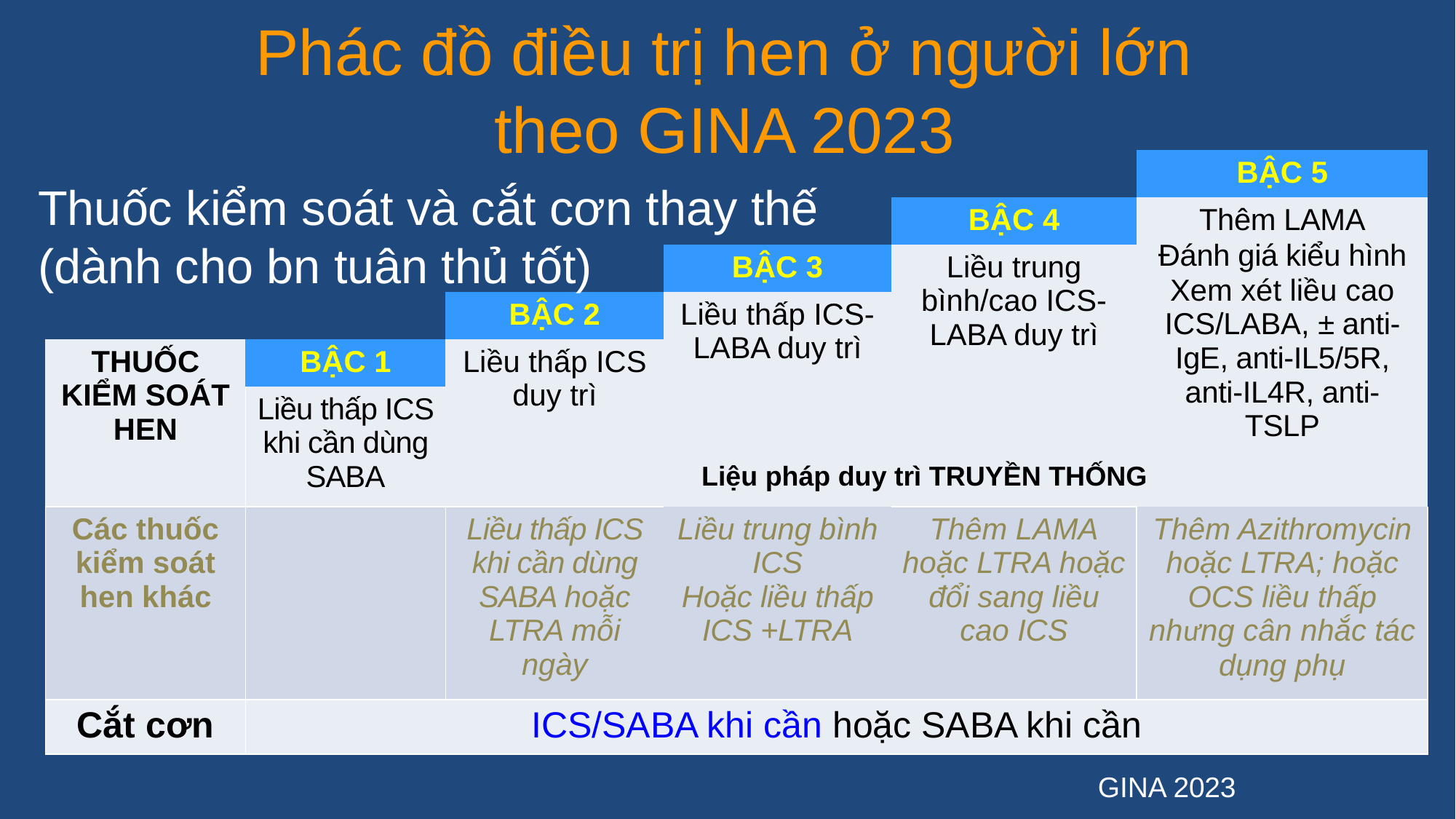

# Phác đồ điều trị hen ở người lớn theo GINA 2023
|  |  |  |  |  | BẬC 5 |
| --- | --- | --- | --- | --- | --- |
|  |  |  |  | BẬC 4 | Thêm LAMA Đánh giá kiểu hình Xem xét liều cao ICS/LABA, ± anti-IgE, anti-IL5/5R, anti-IL4R, anti-TSLP |
|  |  |  | BẬC 3 | Liều trung bình/cao ICS-LABA duy trì | Liều cao ICS/LABA Chuyển điều trị cộng thêm như Tiotropium\* anti-IgE anti-IL5\* |
|  |  | BẬC 2 | Liều thấp ICS-LABA duy trì | Liều trung bình ICS/LABA | Liều cao ICS/LABA Chuyển điều trị cộng thêm như Tiotropium\* anti-IgE anti-IL5\* |
| THUỐC KIỂM SOÁT HEN | BẬC 1 | Liều thấp ICS duy trì |  | Liều trung bình ICS/LABA |  |
| THUỐC KIỂM SOÁT HEN | Liều thấp ICS khi cần dùng SABA | Liều thấp ICS mỗi ngày hoặc Liều thấp ICS/form khi cần | Liều thấp ICS/LABA\*\* |  |  |
| Các thuốc kiểm soát hen khác |  | Liều thấp ICS khi cần dùng SABA hoặc LTRA mỗi ngày | Liều trung bình ICS Hoặc liều thấp ICS +LTRA | Thêm LAMA hoặc LTRA hoặc đổi sang liều cao ICS | Thêm Azithromycin hoặc LTRA; hoặc OCS liều thấp nhưng cân nhắc tác dụng phụ |
| Cắt cơn | ICS/SABA khi cần hoặc SABA khi cần |  |  |  |  |
Thuốc kiểm soát và cắt cơn thay thế
(dành cho bn tuân thủ tốt)
Liệu pháp duy trì TRUYỀN THỐNG
GINA 2023